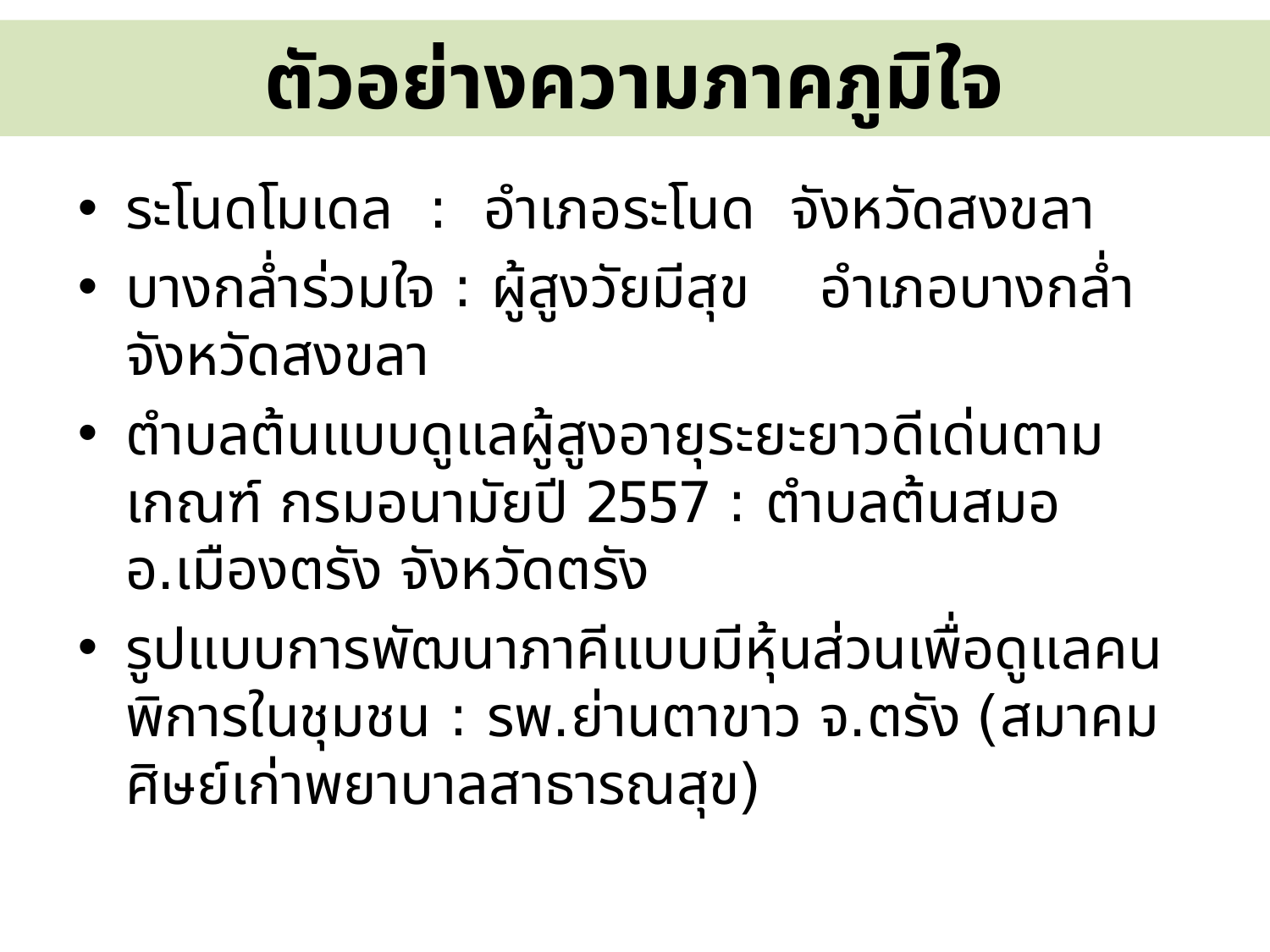

# ตัวอย่างความภาคภูมิใจ
ระโนดโมเดล  :  อำเภอระโนด  จังหวัดสงขลา
บางกล่ำร่วมใจ : ผู้สูงวัยมีสุข    อำเภอบางกล่ำ    จังหวัดสงขลา
ตำบลต้นแบบดูแลผู้สูงอายุระยะยาวดีเด่นตามเกณฑ์ กรมอนามัยปี 2557 : ตำบลต้นสมอ
อ.เมืองตรัง จังหวัดตรัง
รูปแบบการพัฒนาภาคีแบบมีหุ้นส่วนเพื่อดูแลคนพิการในชุมชน : รพ.ย่านตาขาว จ.ตรัง (สมาคมศิษย์เก่าพยาบาลสาธารณสุข)